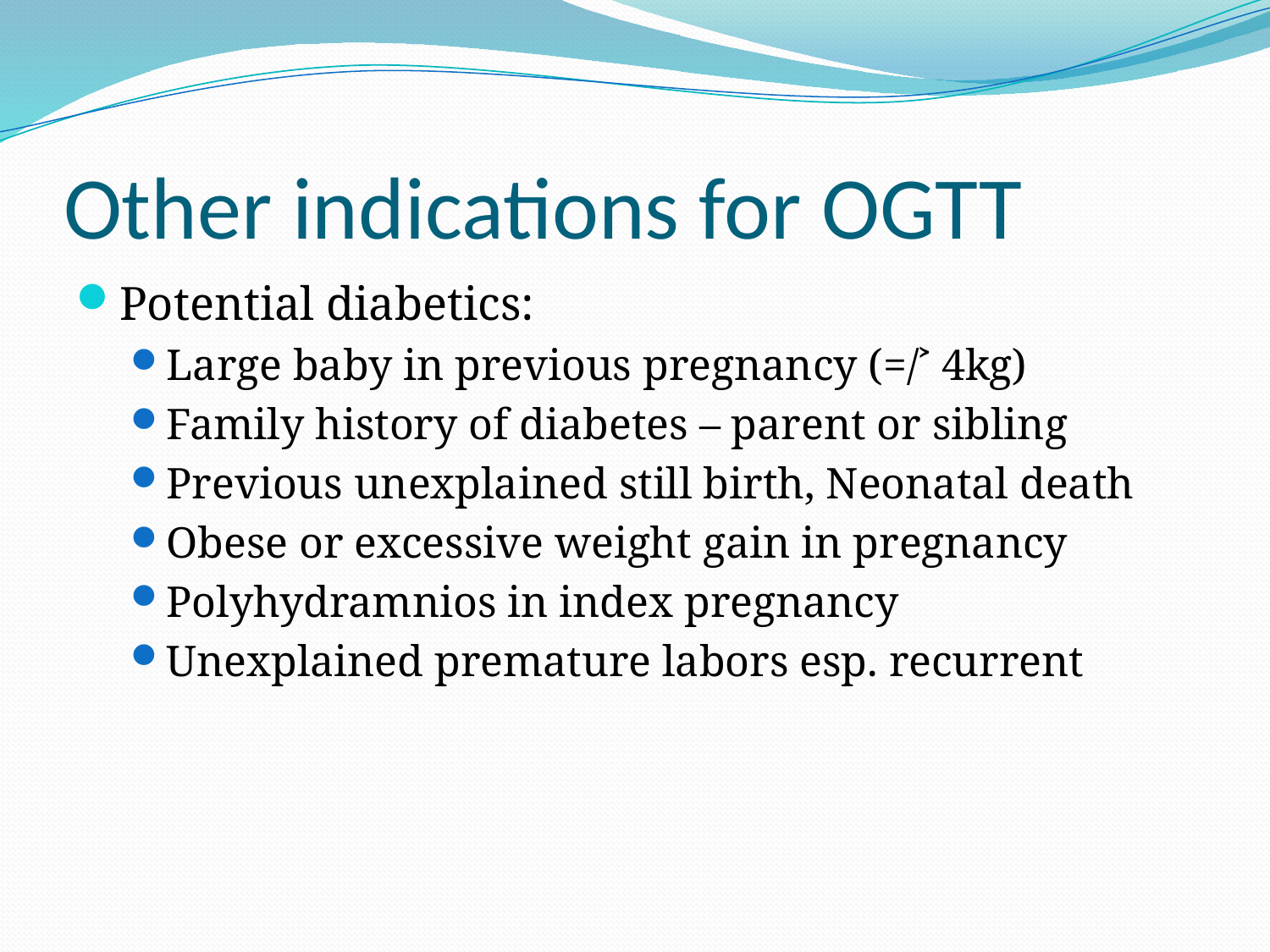

# Other indications for OGTT
Potential diabetics:
Large baby in previous pregnancy (=/˃ 4kg)
Family history of diabetes – parent or sibling
Previous unexplained still birth, Neonatal death
Obese or excessive weight gain in pregnancy
Polyhydramnios in index pregnancy
Unexplained premature labors esp. recurrent